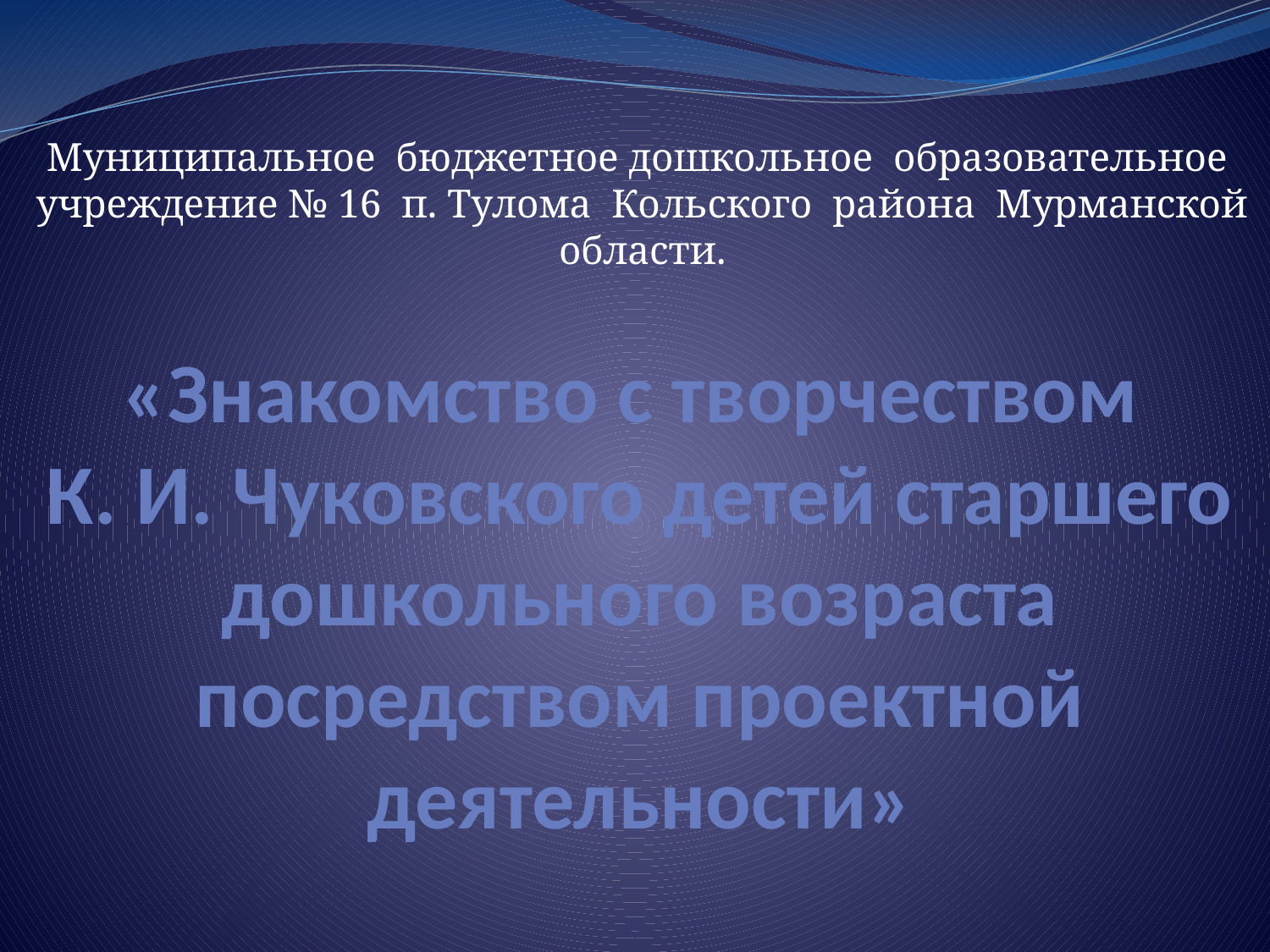

Муниципальное  бюджетное дошкольное  образовательное  учреждение № 16  п. Тулома  Кольского  района  Мурманской области.
# «Знакомство с творчеством К. И. Чуковского детей старшего дошкольного возраста посредством проектной деятельности»